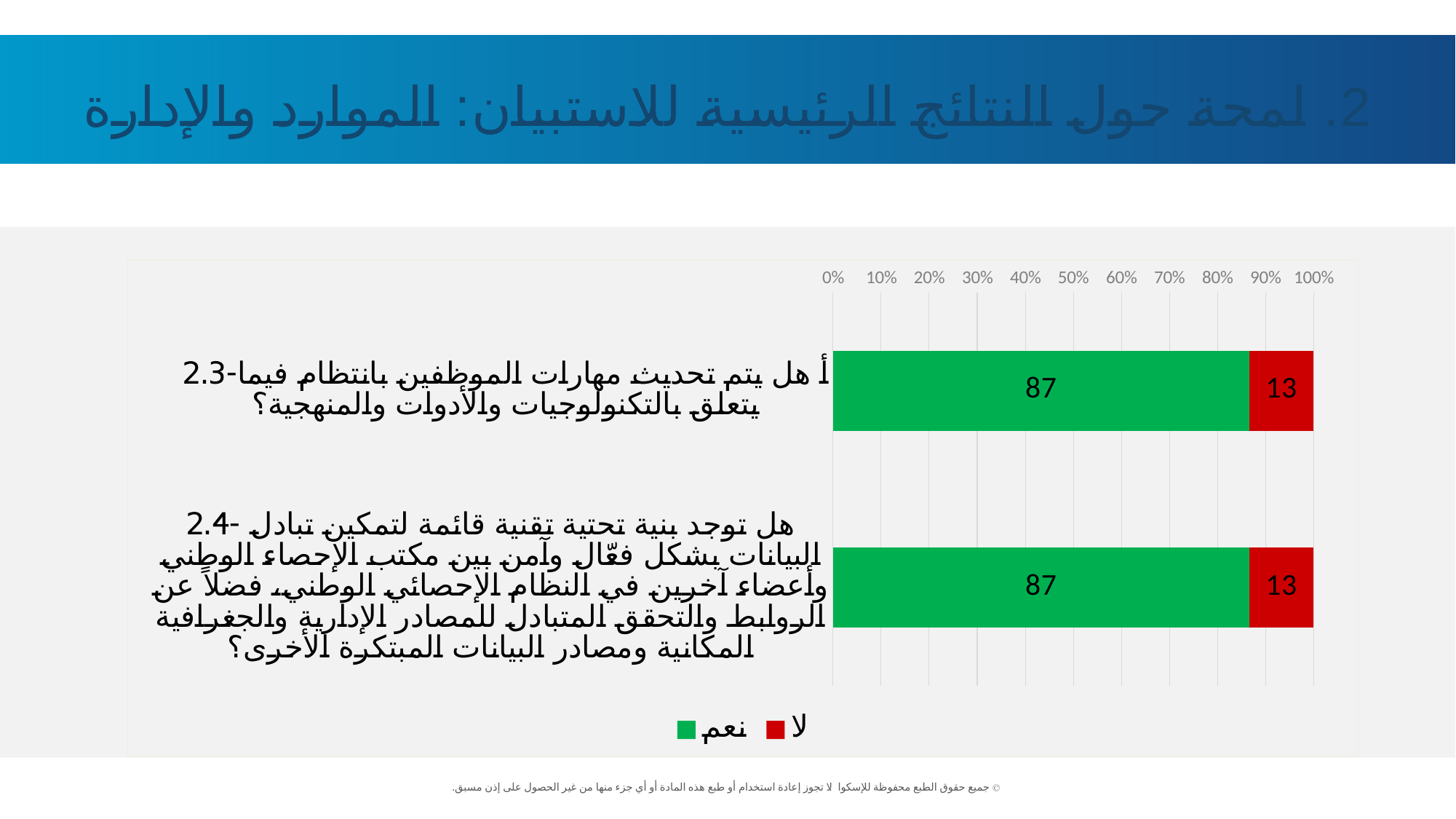

2. لمحة حول النتائج الرئيسية للاستبيان: الموارد والإدارة

### Chart

| Category | نعم | لا |
|---|---|---|
| 2.3-أ هل يتم تحديث مهارات الموظفين بانتظام فيما يتعلق بالتكنولوجيات والأدوات والمنهجية؟ | 86.66666666666667 | 13.333333333333329 |
| 2.4- هل توجد بنية تحتية تقنية قائمة لتمكين تبادل البيانات بشكل فعّال وآمن بين مكتب الإحصاء الوطني وأعضاء آخرين في النظام الإحصائي الوطني، فضلاً عن الروابط والتحقق المتبادل للمصادر الإدارية والجغرافية المكانية ومصادر البيانات المبتكرة الأخرى؟ | 86.66666666666667 | 13.333333333333329 |